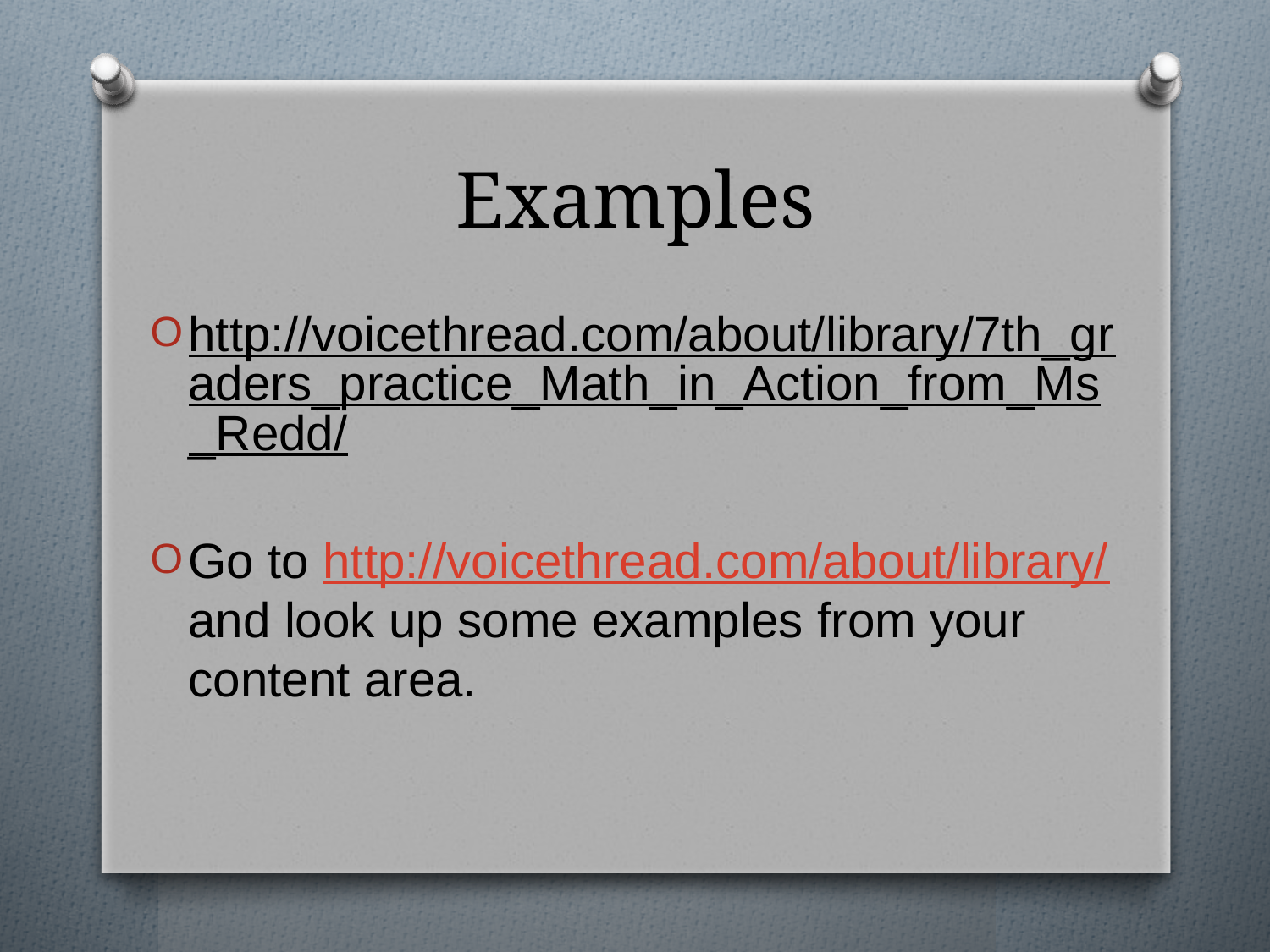

# Examples
http://voicethread.com/about/library/7th_graders_practice_Math_in_Action_from_Ms_Redd/
Go to http://voicethread.com/about/library/ and look up some examples from your content area.